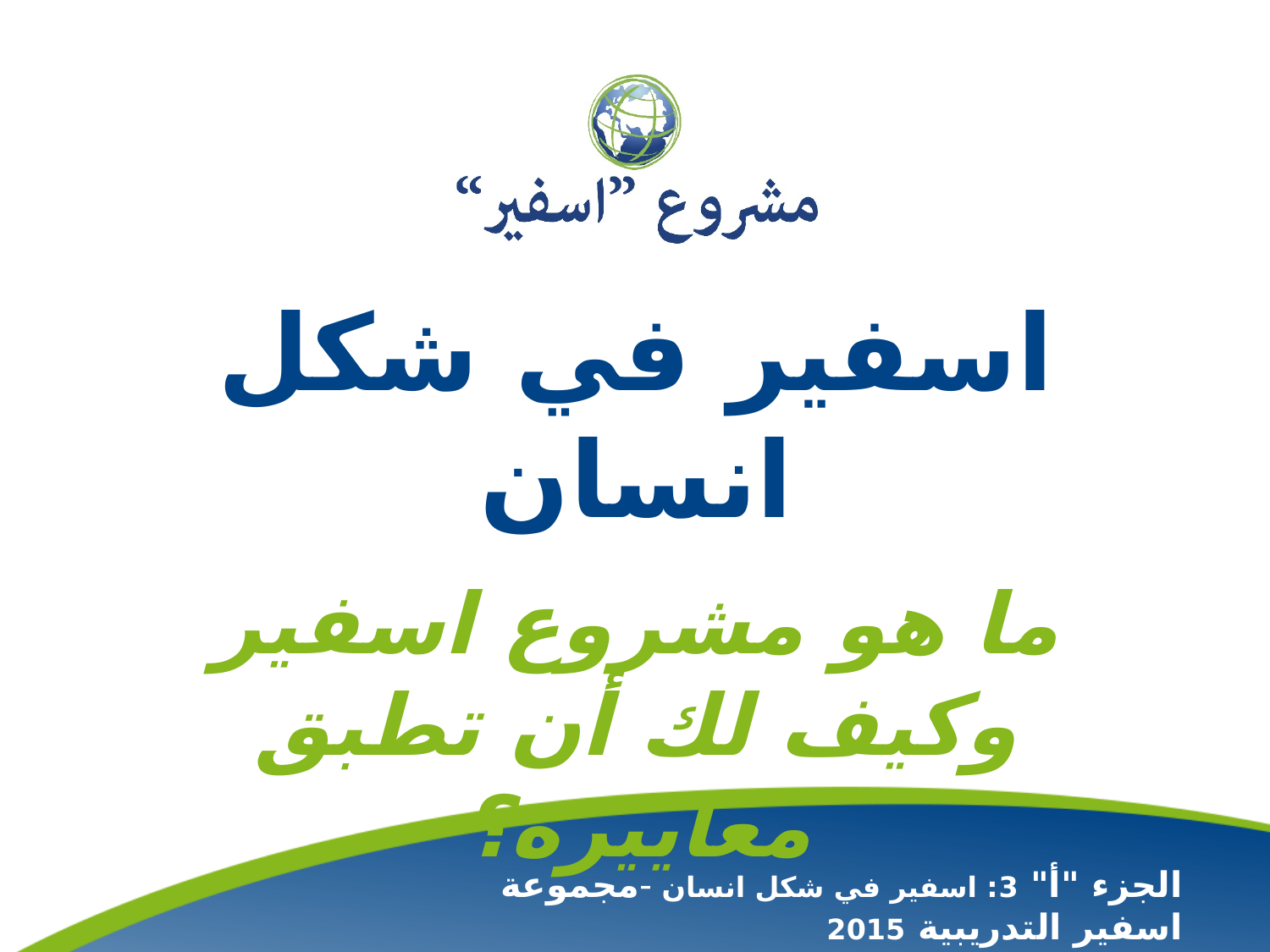

# اسفير في شكل انسان
ما هو مشروع اسفير وكيف لك أن تطبق معاييره؟
الجزء "أ" 3: اسفير في شكل انسان -مجموعة اسفير التدريبية 2015